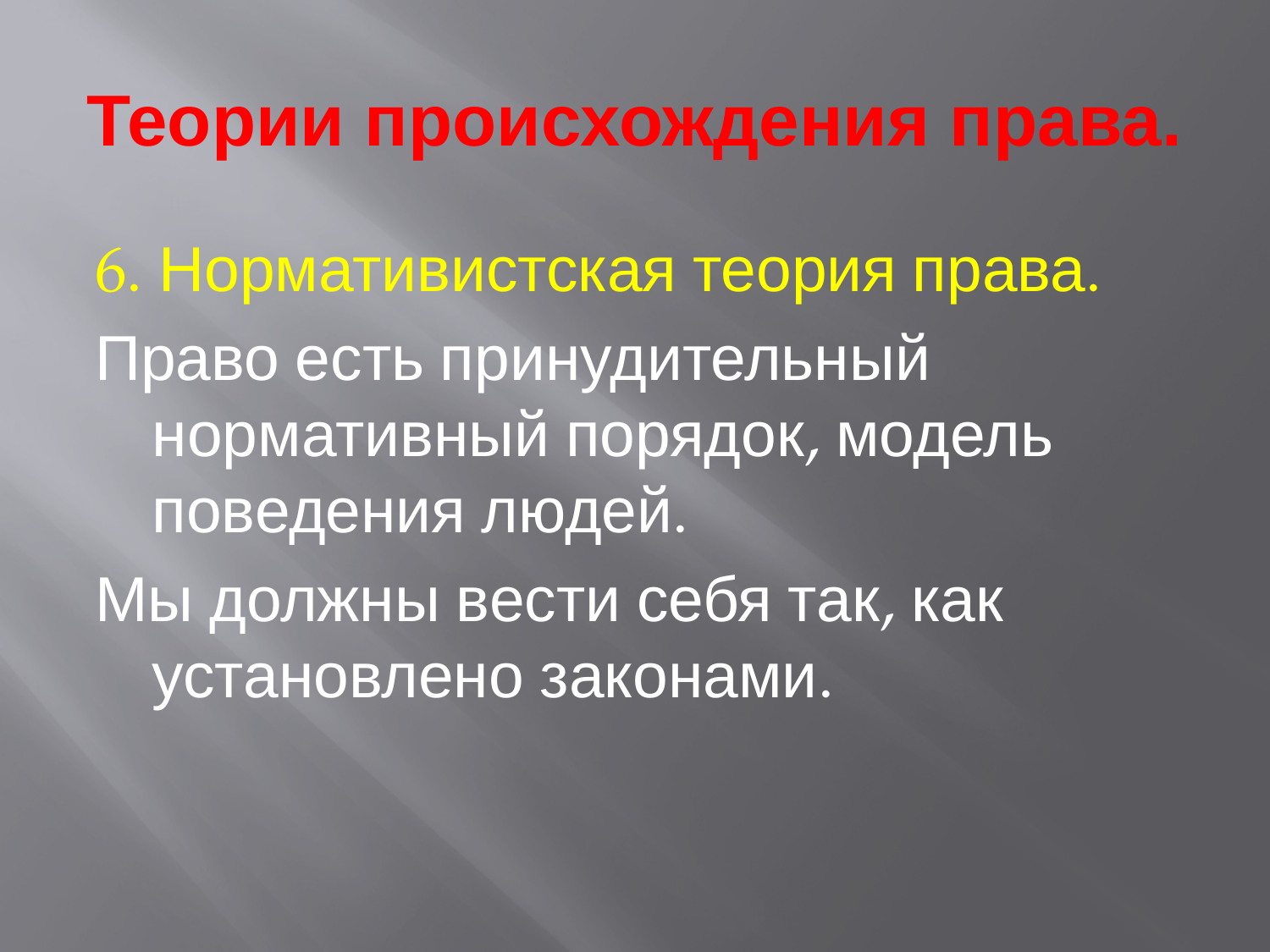

# Теории происхождения права.
6. Нормативистская теория права.
Право есть принудительный нормативный порядок, модель поведения людей.
Мы должны вести себя так, как установлено законами.